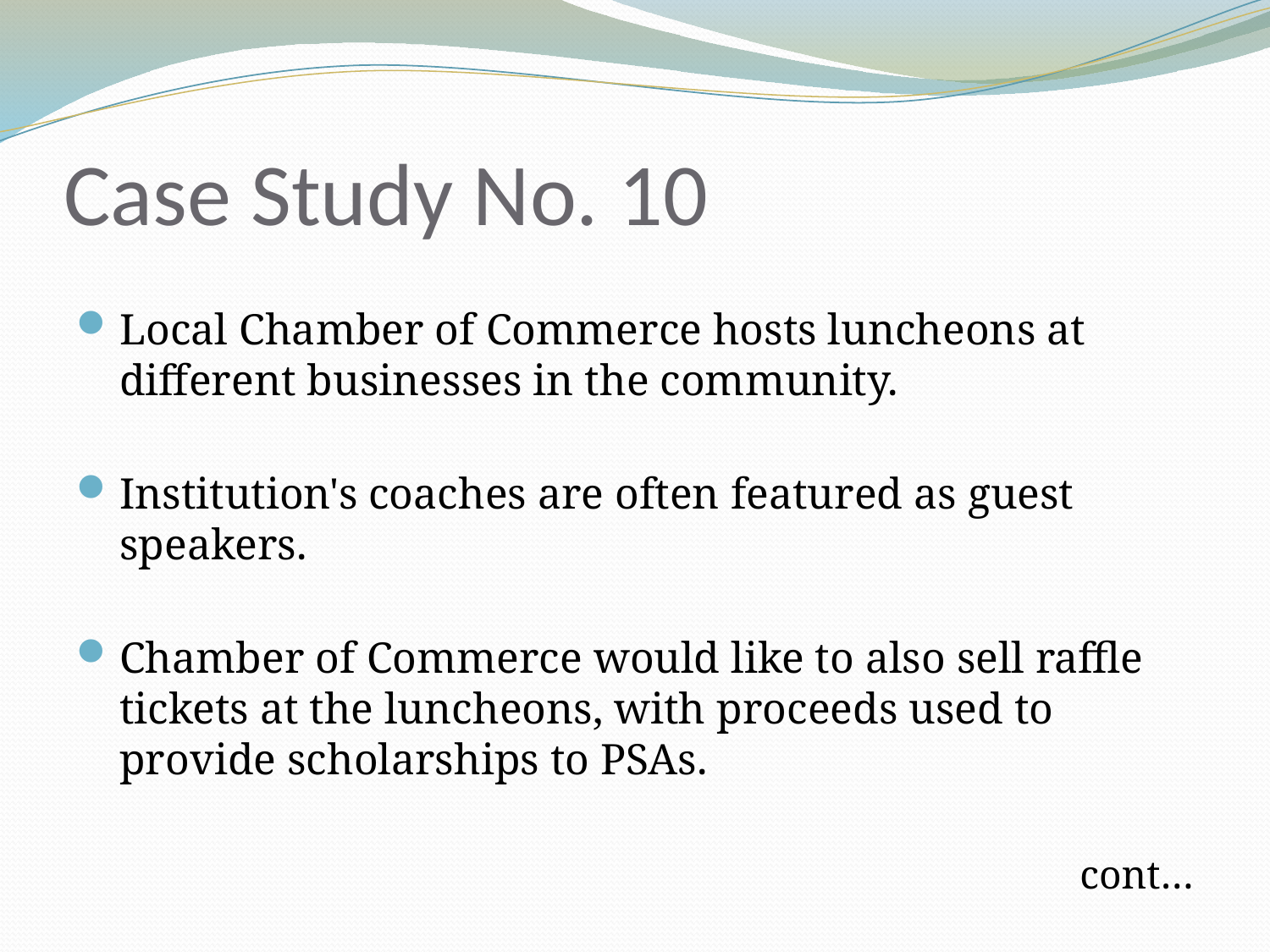

# Case Study No. 10
Local Chamber of Commerce hosts luncheons at different businesses in the community.

Institution's coaches are often featured as guest speakers.

Chamber of Commerce would like to also sell raffle tickets at the luncheons, with proceeds used to provide scholarships to PSAs.

cont…